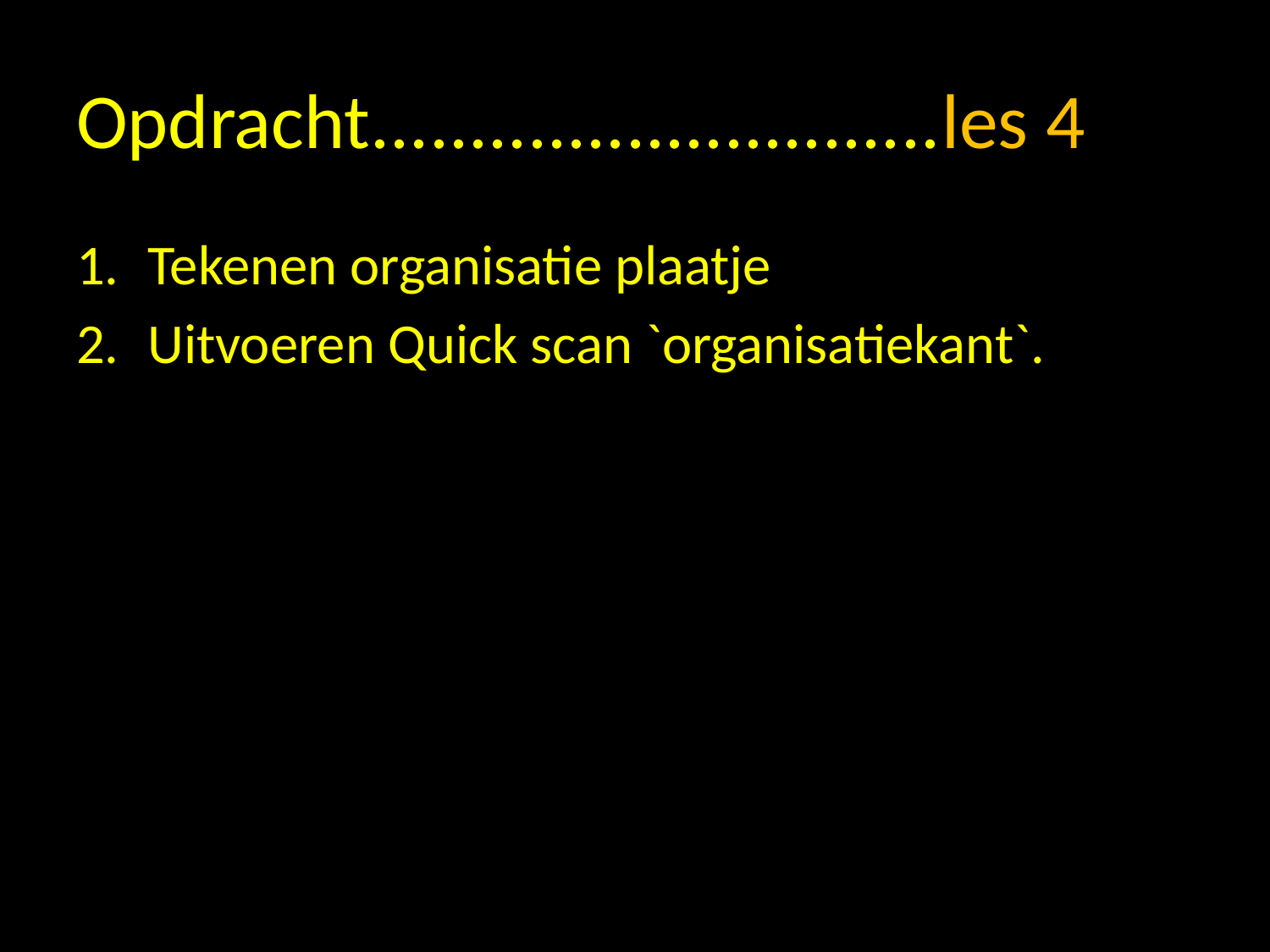

# Opdracht.............................les 4
Tekenen organisatie plaatje
Uitvoeren Quick scan `organisatiekant`.